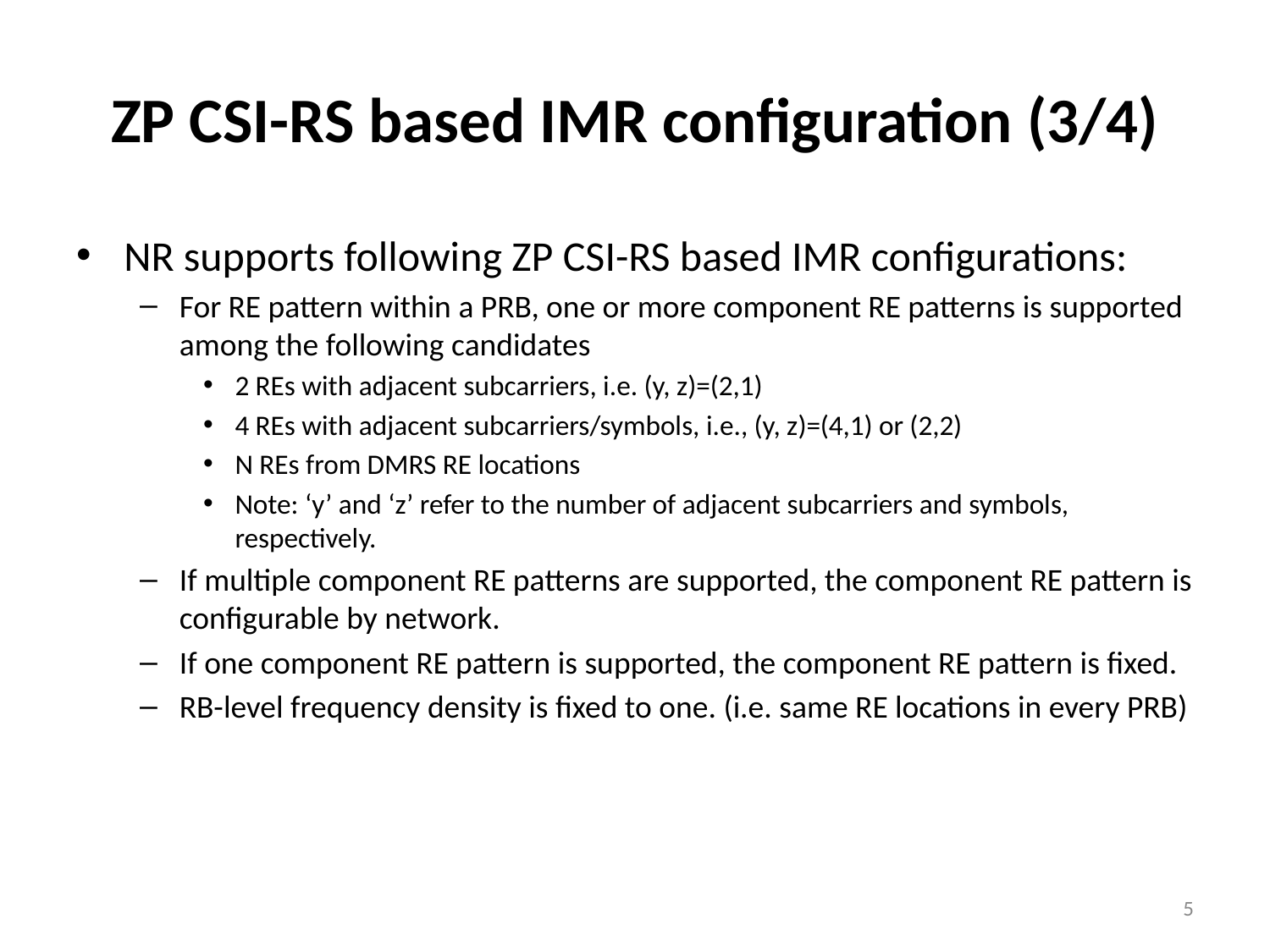

# ZP CSI-RS based IMR configuration (3/4)
NR supports following ZP CSI-RS based IMR configurations:
For RE pattern within a PRB, one or more component RE patterns is supported among the following candidates
2 REs with adjacent subcarriers, i.e. (y, z)=(2,1)
4 REs with adjacent subcarriers/symbols, i.e., (y, z)=(4,1) or (2,2)
N REs from DMRS RE locations
Note: ‘y’ and ‘z’ refer to the number of adjacent subcarriers and symbols, respectively.
If multiple component RE patterns are supported, the component RE pattern is configurable by network.
If one component RE pattern is supported, the component RE pattern is fixed.
RB-level frequency density is fixed to one. (i.e. same RE locations in every PRB)

5